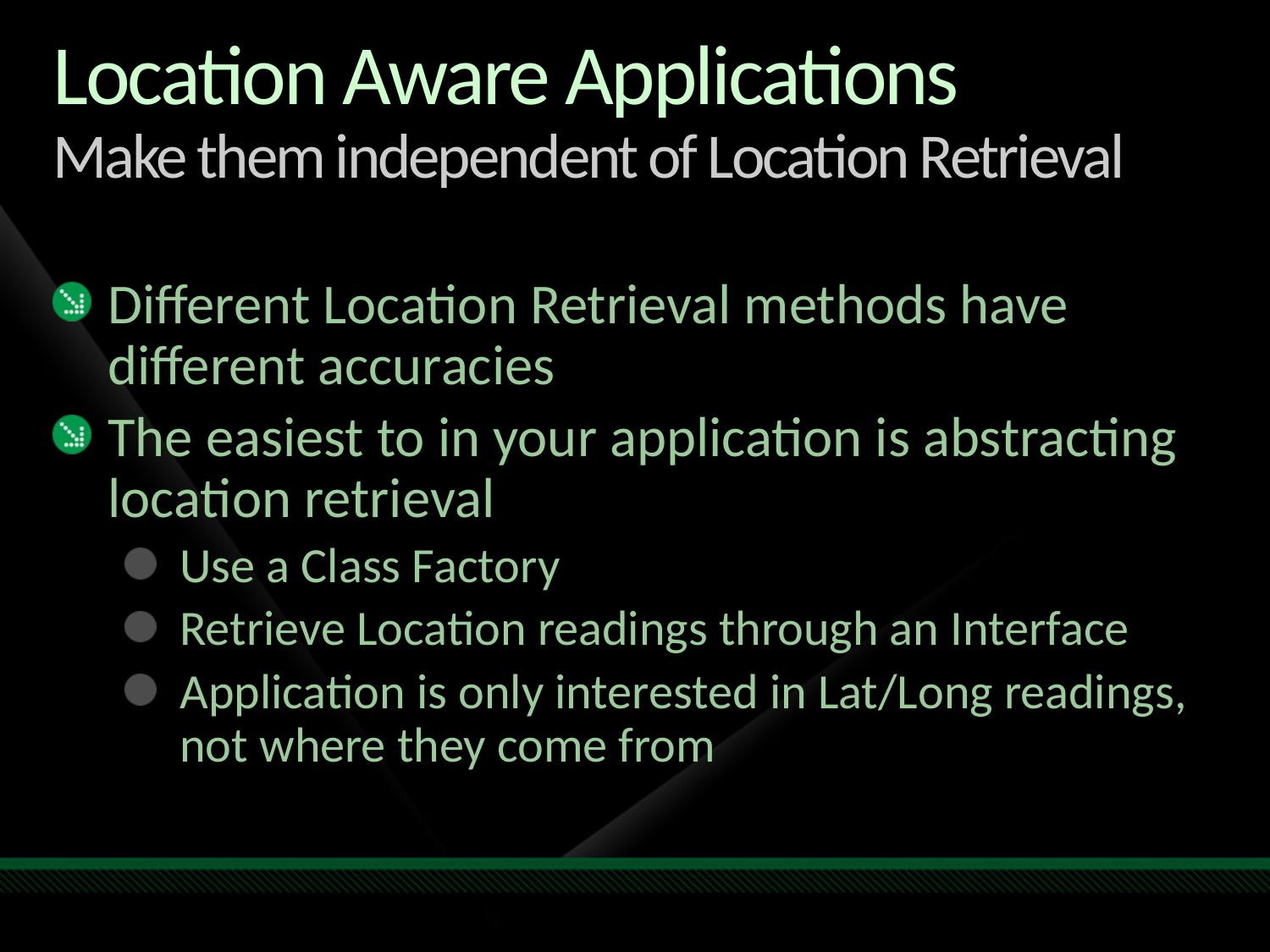

# Location Aware Applications Make them independent of Location Retrieval

Different Location Retrieval methods have different accuracies
The easiest to in your application is abstracting location retrieval
Use a Class Factory
Retrieve Location readings through an Interface
Application is only interested in Lat/Long readings, not where they come from